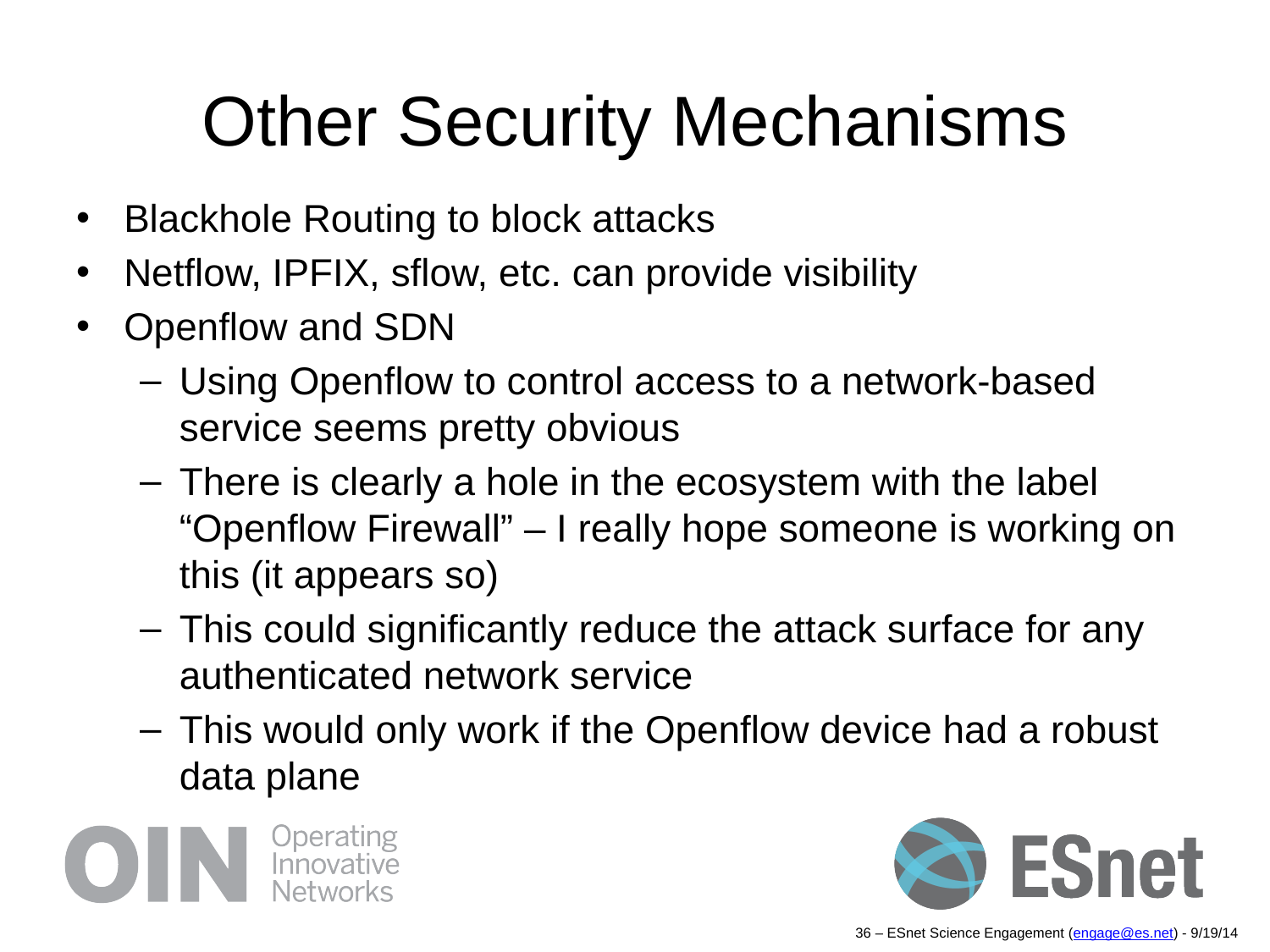

# Other Security Mechanisms
Blackhole Routing to block attacks
Netflow, IPFIX, sflow, etc. can provide visibility
Openflow and SDN
Using Openflow to control access to a network-based service seems pretty obvious
There is clearly a hole in the ecosystem with the label “Openflow Firewall” – I really hope someone is working on this (it appears so)
This could significantly reduce the attack surface for any authenticated network service
This would only work if the Openflow device had a robust data plane
36 – ESnet Science Engagement (engage@es.net) - 9/19/14